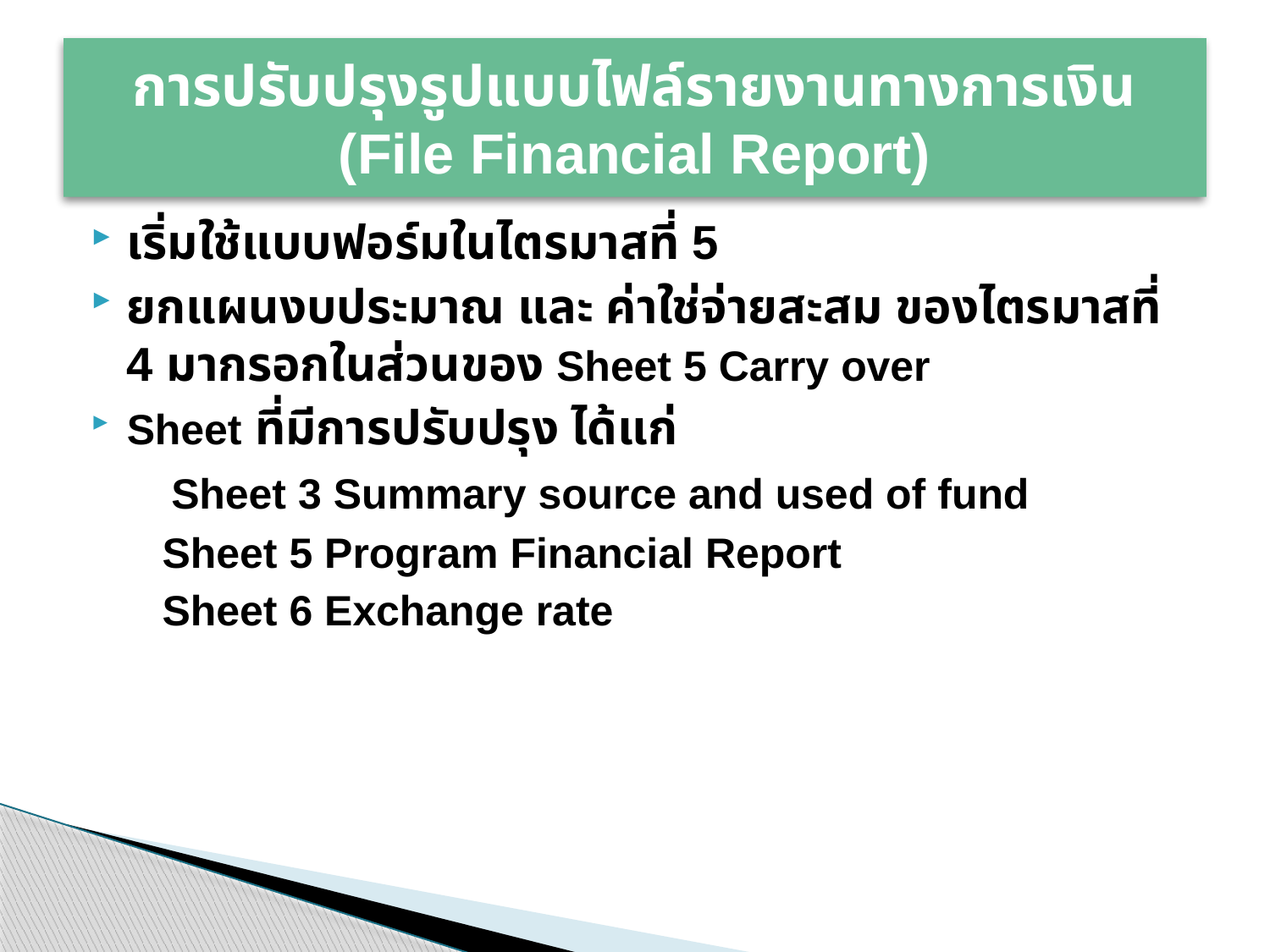

# การปรับปรุงรูปแบบไฟล์รายงานทางการเงิน (File Financial Report)
เริ่มใช้แบบฟอร์มในไตรมาสที่ 5
ยกแผนงบประมาณ และ ค่าใช่จ่ายสะสม ของไตรมาสที่ 4 มากรอกในส่วนของ Sheet 5 Carry over
Sheet ที่มีการปรับปรุง ได้แก่
      Sheet 3 Summary source and used of fund
      Sheet 5 Program Financial Report
      Sheet 6 Exchange rate